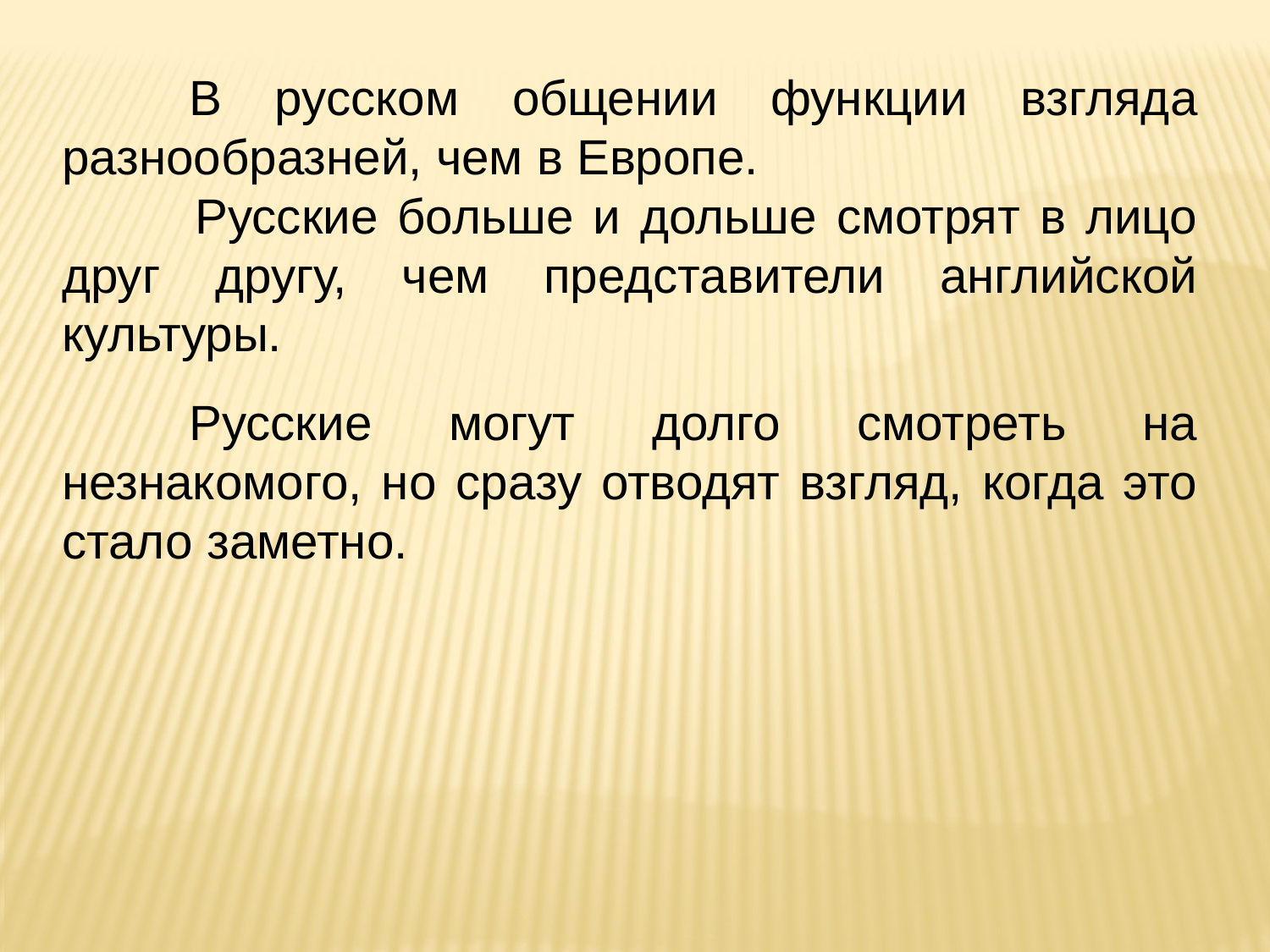

В русском общении функции взгляда разнообразней, чем в Европе.
 	Русские больше и дольше смотрят в лицо друг другу, чем представители английской культуры.

	Русские могут долго смотреть на незнакомого, но сразу отводят взгляд, когда это стало заметно.